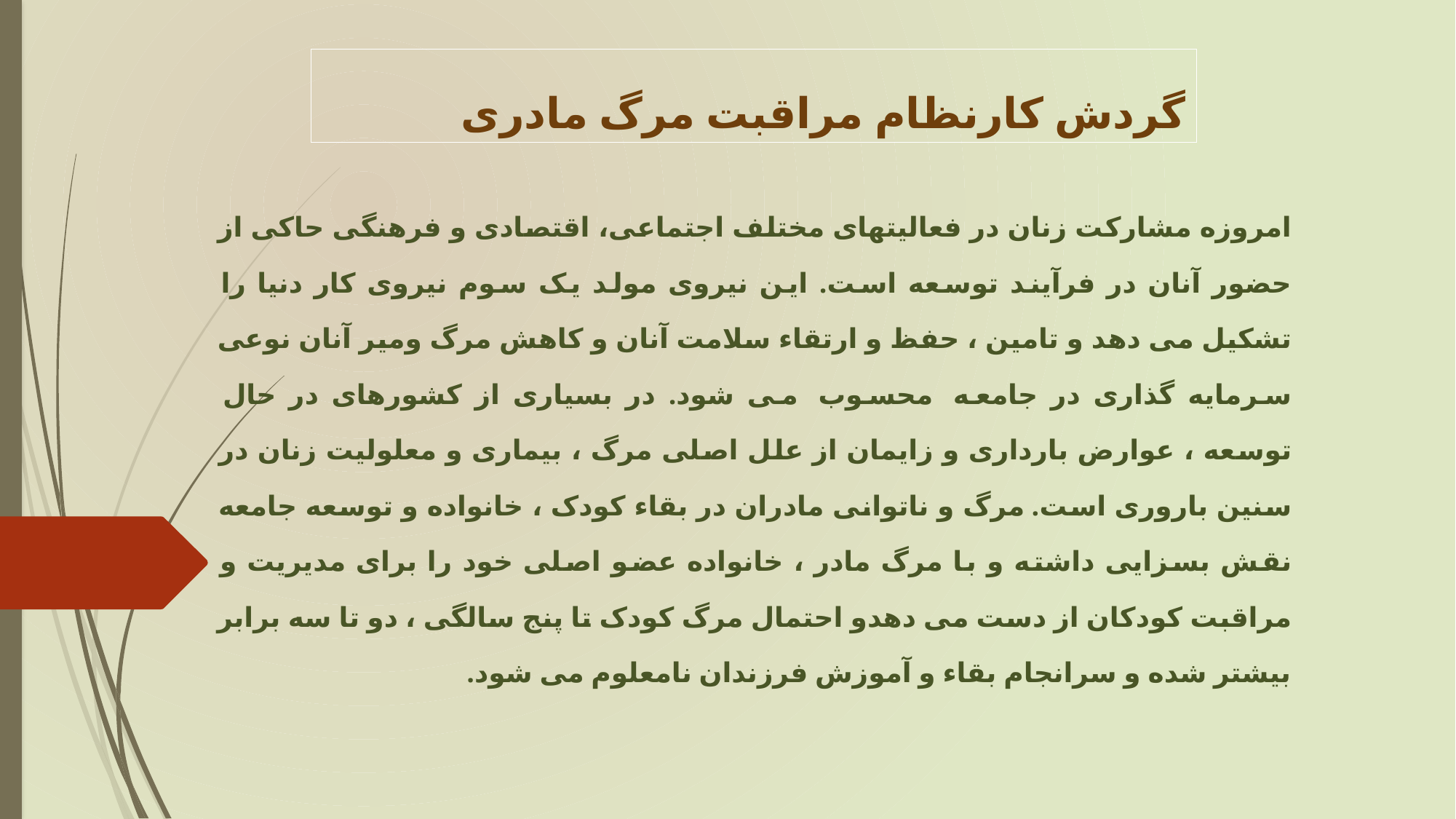

# گردش کارنظام مراقبت مرگ مادری
امروزه مشارکت زنان در فعالیتهای مختلف اجتماعی، اقتصادی و فرهنگی حاکی از حضور آنان در فرآیند توسعه است. این نیروی مولد یک سوم نیروی کار دنیا را تشکیل می دهد و تامین ، حفظ و ارتقاء سلامت آنان و کاهش مرگ ومیر آنان نوعی سرمایه گذاری در جامعه  محسوب  می شود. در بسیاری از کشورهای در حال توسعه ، عوارض بارداری و زایمان از علل اصلی مرگ ، بیماری و معلولیت زنان در سنین باروری است. مرگ و ناتوانی مادران در بقاء کودک ، خانواده و توسعه جامعه نقش بسزایی داشته و با مرگ مادر ، خانواده عضو اصلی خود را برای مدیریت و مراقبت کودکان از دست می دهدو احتمال مرگ کودک تا پنج سالگی ، دو تا سه برابر بیشتر شده و سرانجام بقاء و آموزش فرزندان نامعلوم می شود.